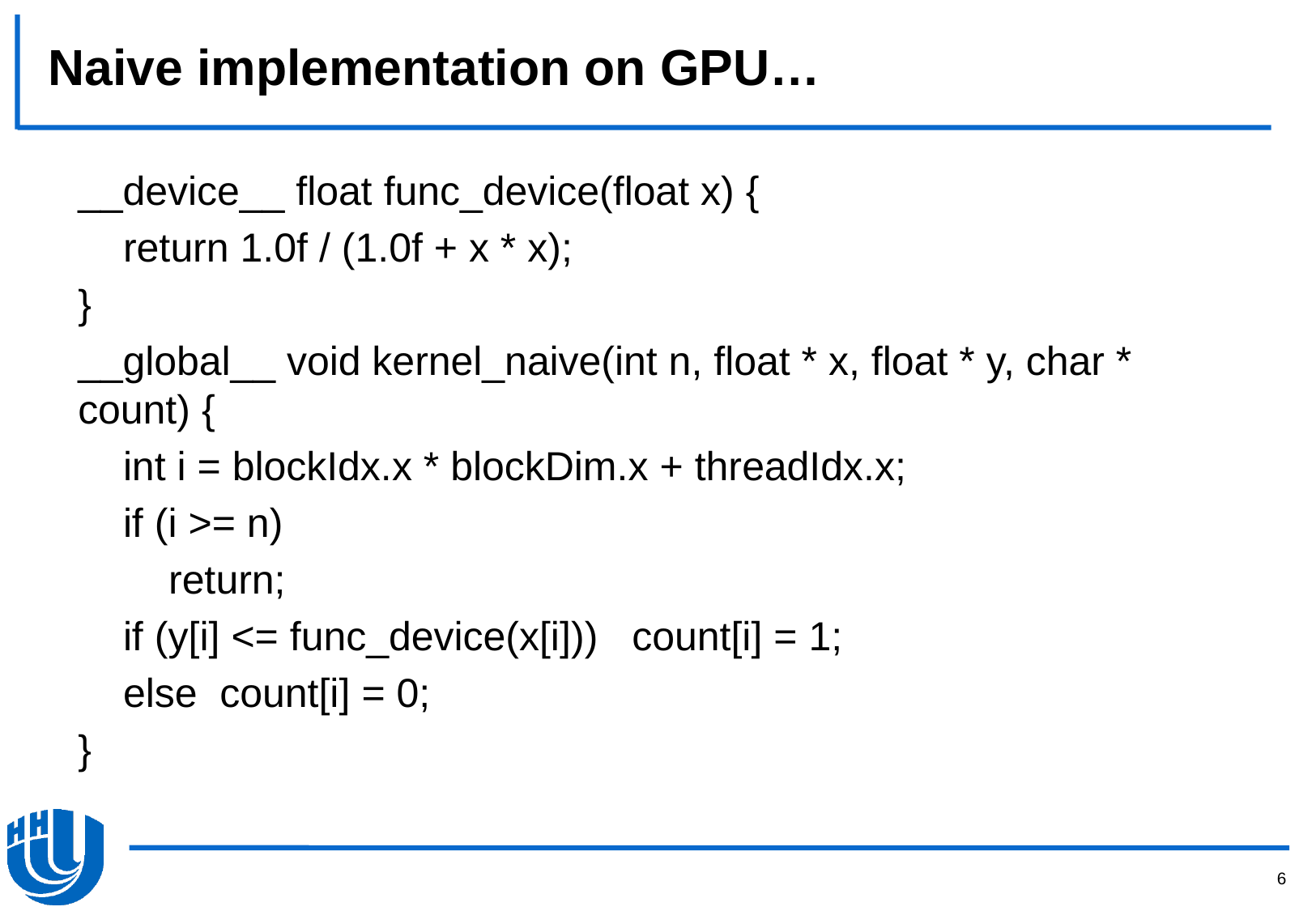

# Naive implementation on GPU…
__device__ float func_device(float x) {
    return 1.0f / (1.0f + x * x);
}
__global__ void kernel_naive(int n, float * x, float * y, char * count) {
    int i = blockIdx.x * blockDim.x + threadIdx.x;
    if (i >= n)
        return;
    if (y[i] <= func_device(x[i]))   count[i] = 1;
    else  count[i] = 0;
}
6